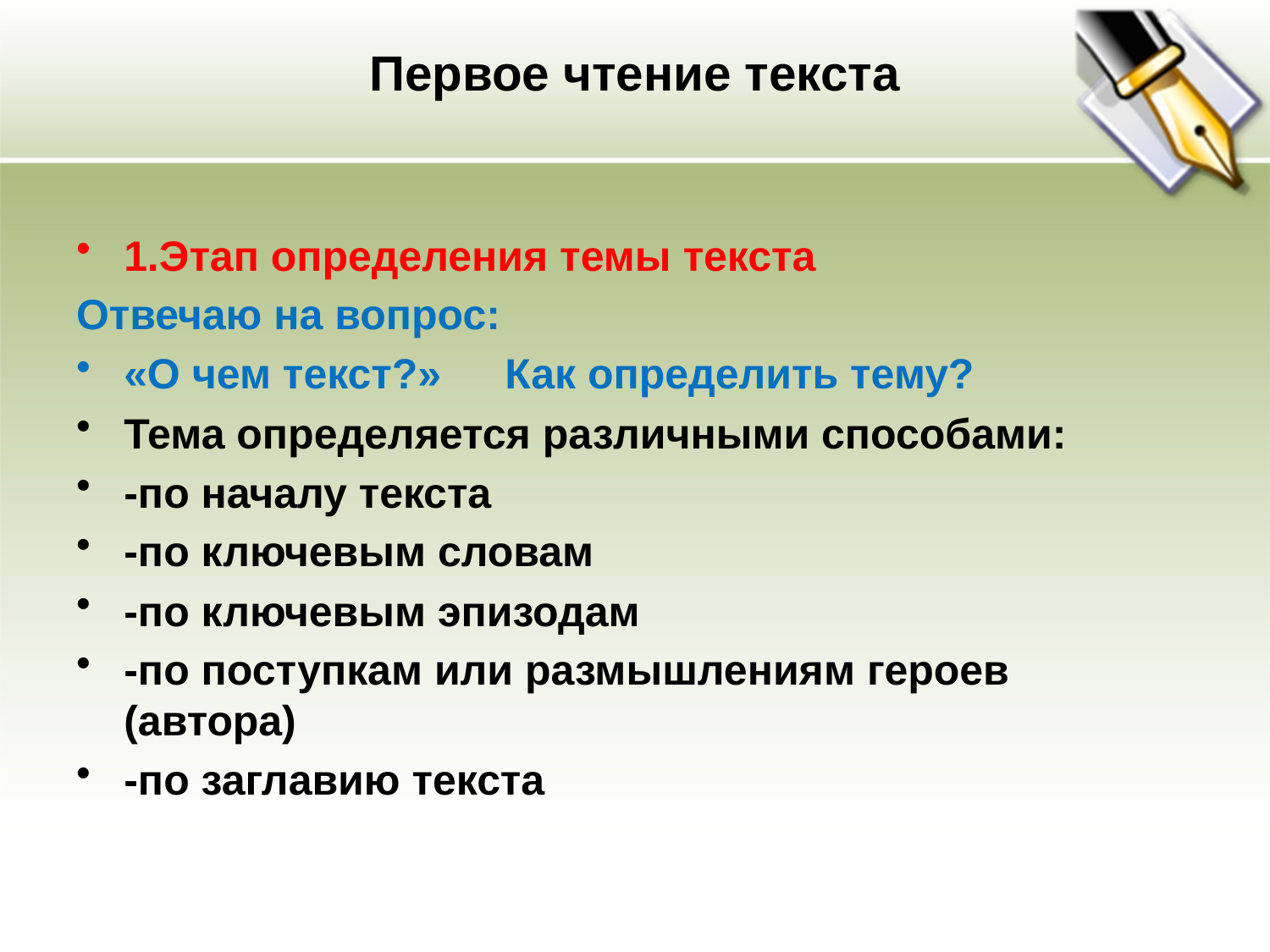

# Первое чтение текста
1.Этап определения темы текста
Отвечаю на вопрос:
«О чем текст?»	Как определить тему?
Тема определяется различными способами:
-по началу текста
-по ключевым словам
-по ключевым эпизодам
-по поступкам или размышлениям героев (автора)
-по заглавию текста